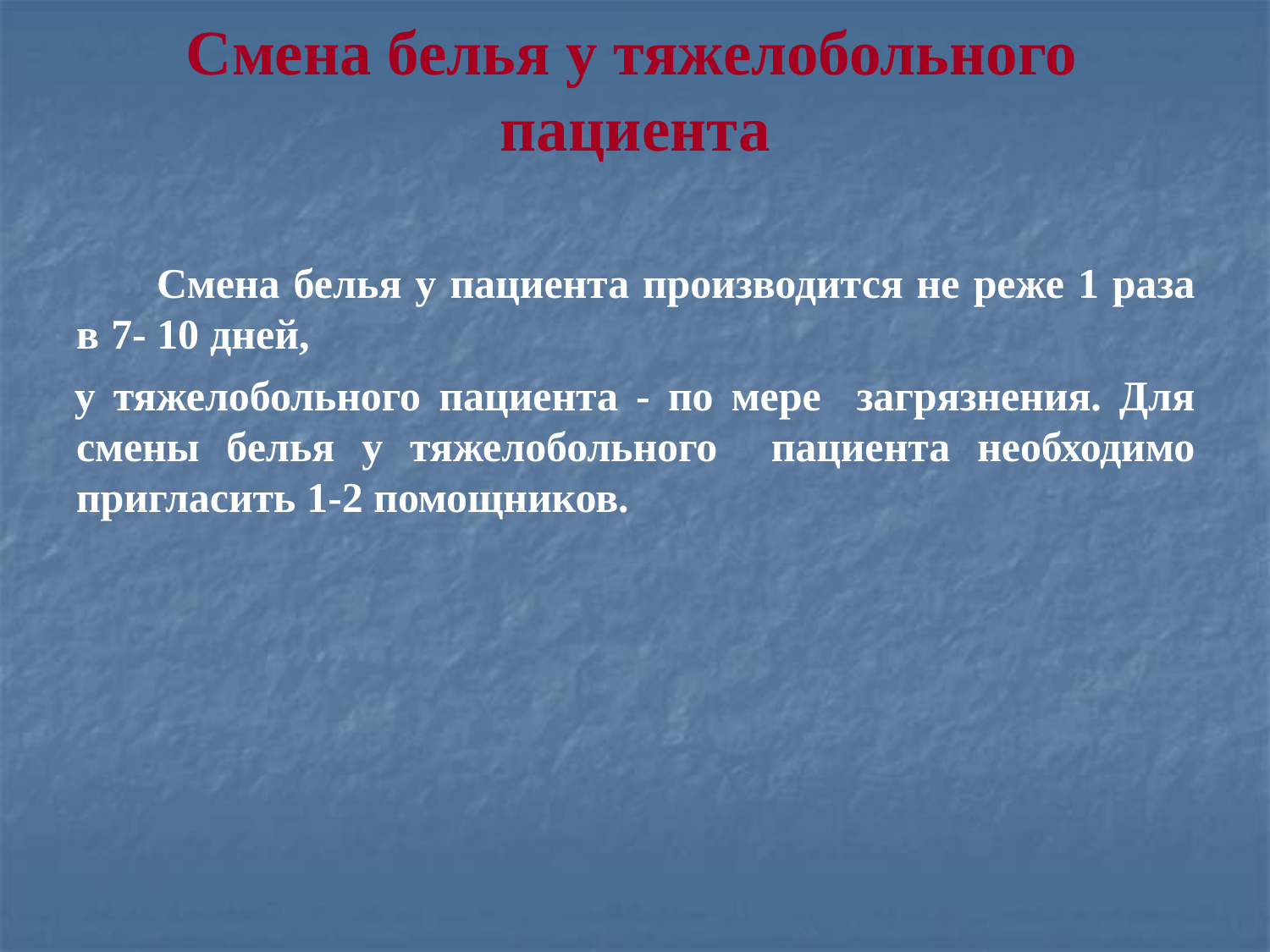

# Смена белья у тяжелобольного  пациента

       Смена белья у пациента производится не реже 1 раза в 7- 10 дней,
у тяжелобольного пациента - по мере  загрязнения. Для смены белья у тяжелобольного  пациента необходимо пригласить 1-2 помощников.